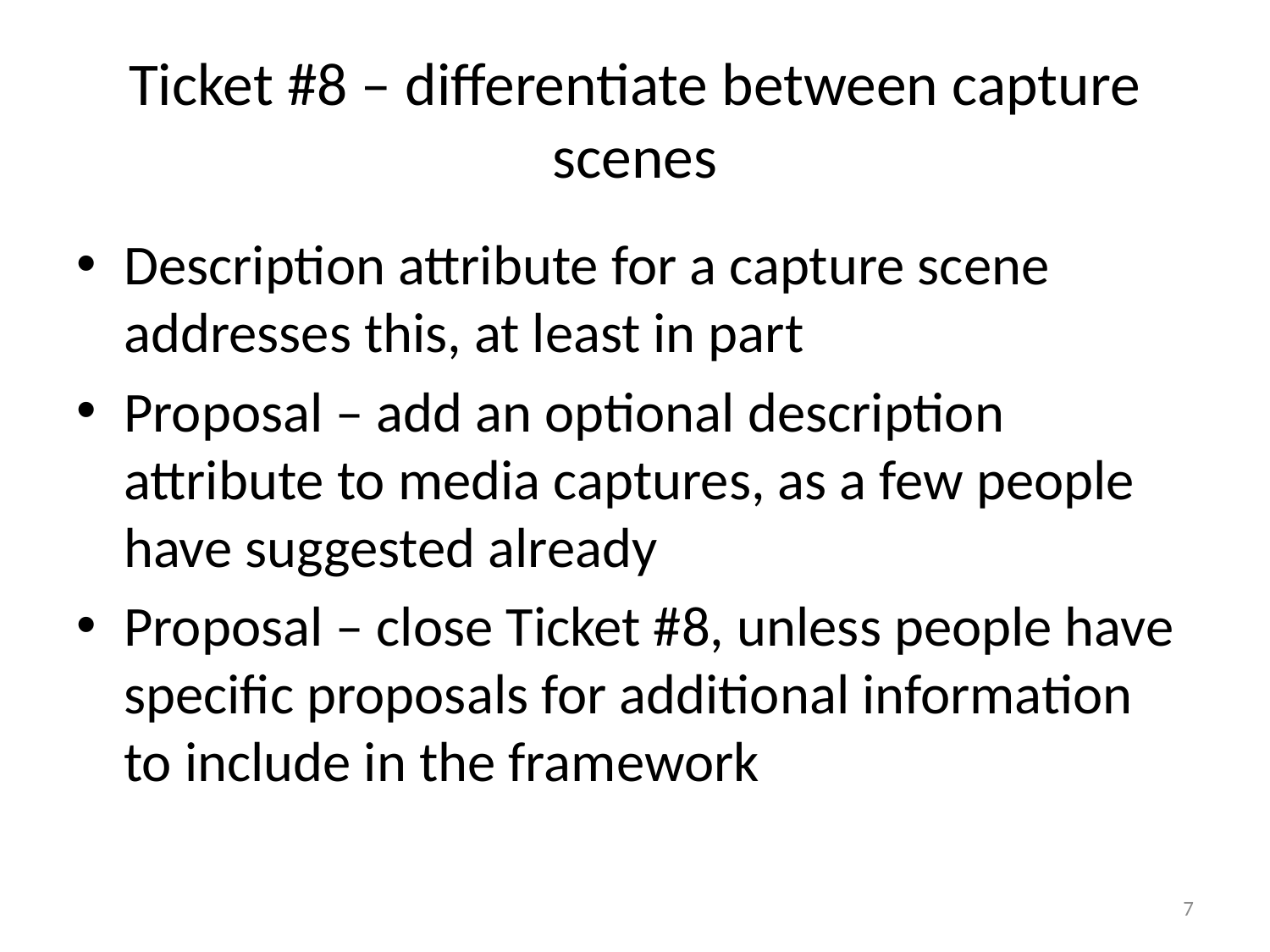

# Ticket #8 – differentiate between capture scenes
Description attribute for a capture scene addresses this, at least in part
Proposal – add an optional description attribute to media captures, as a few people have suggested already
Proposal – close Ticket #8, unless people have specific proposals for additional information to include in the framework
7